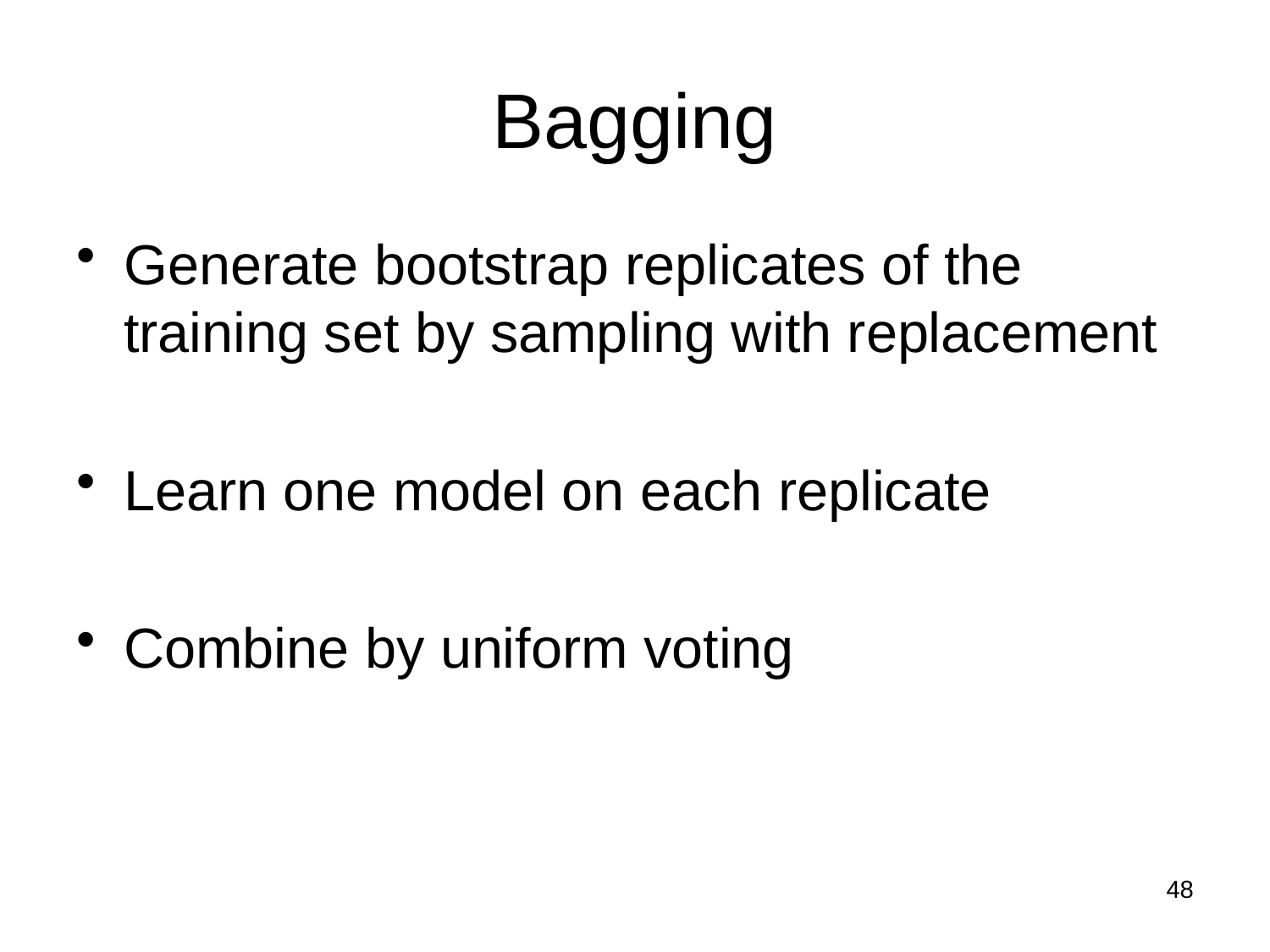

# Bagging
Generate bootstrap replicates of the training set by sampling with replacement

Learn one model on each replicate

Combine by uniform voting

48